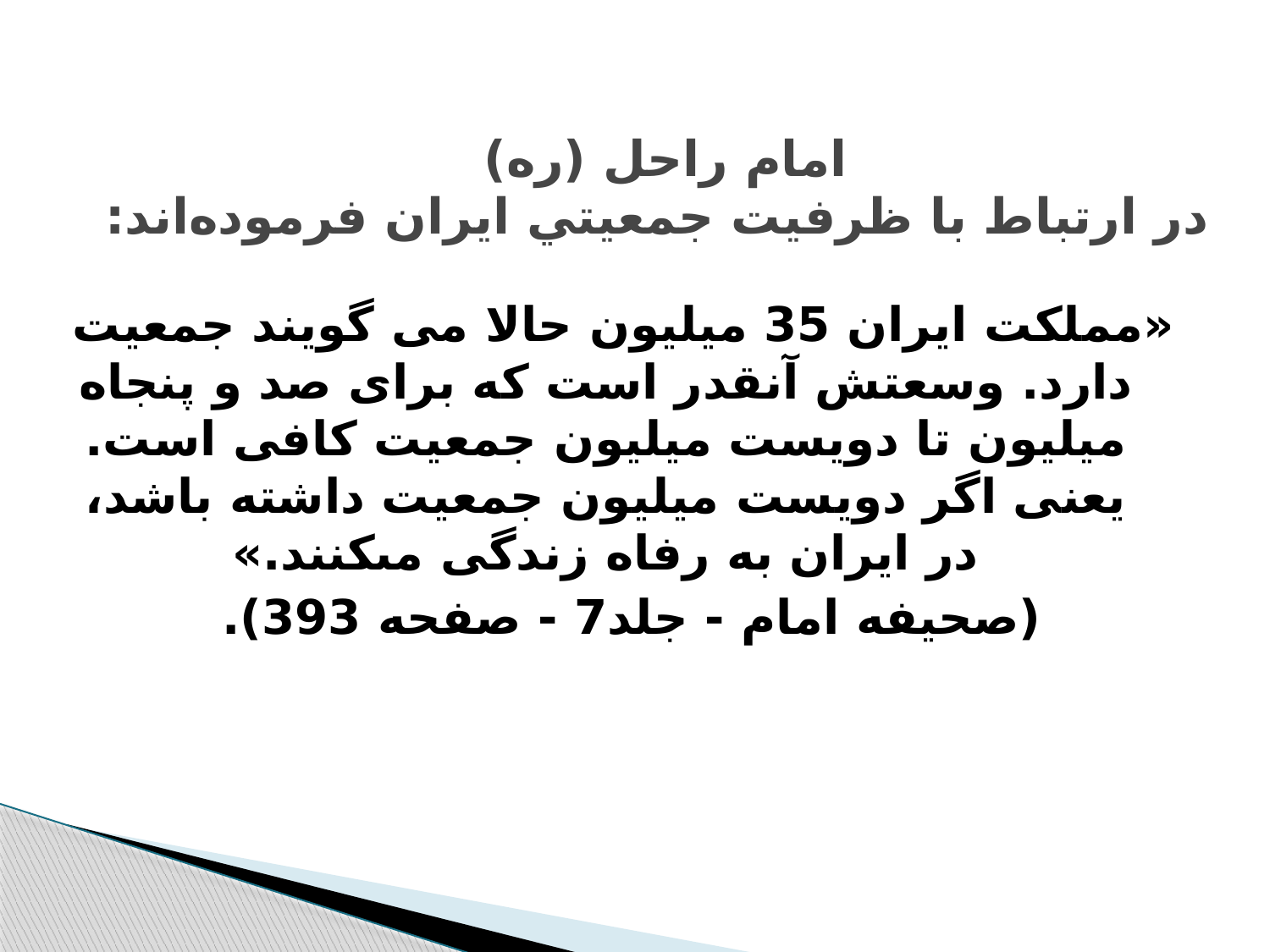

# امام راحل (ره) در ارتباط با ظرفيت جمعيتي ايران فرموده‌اند:
«مملكت ايران 35 ميليون حالا مى گويند جمعيت دارد. وسعتش آنقدر است كه براى صد و پنجاه ميليون تا دويست ميليون جمعيت كافى است. يعنى اگر دويست ميليون جمعيت داشته باشد، در ايران به رفاه زندگى مى‏كنند.»
(صحیفه امام - جلد7 - صفحه 393).